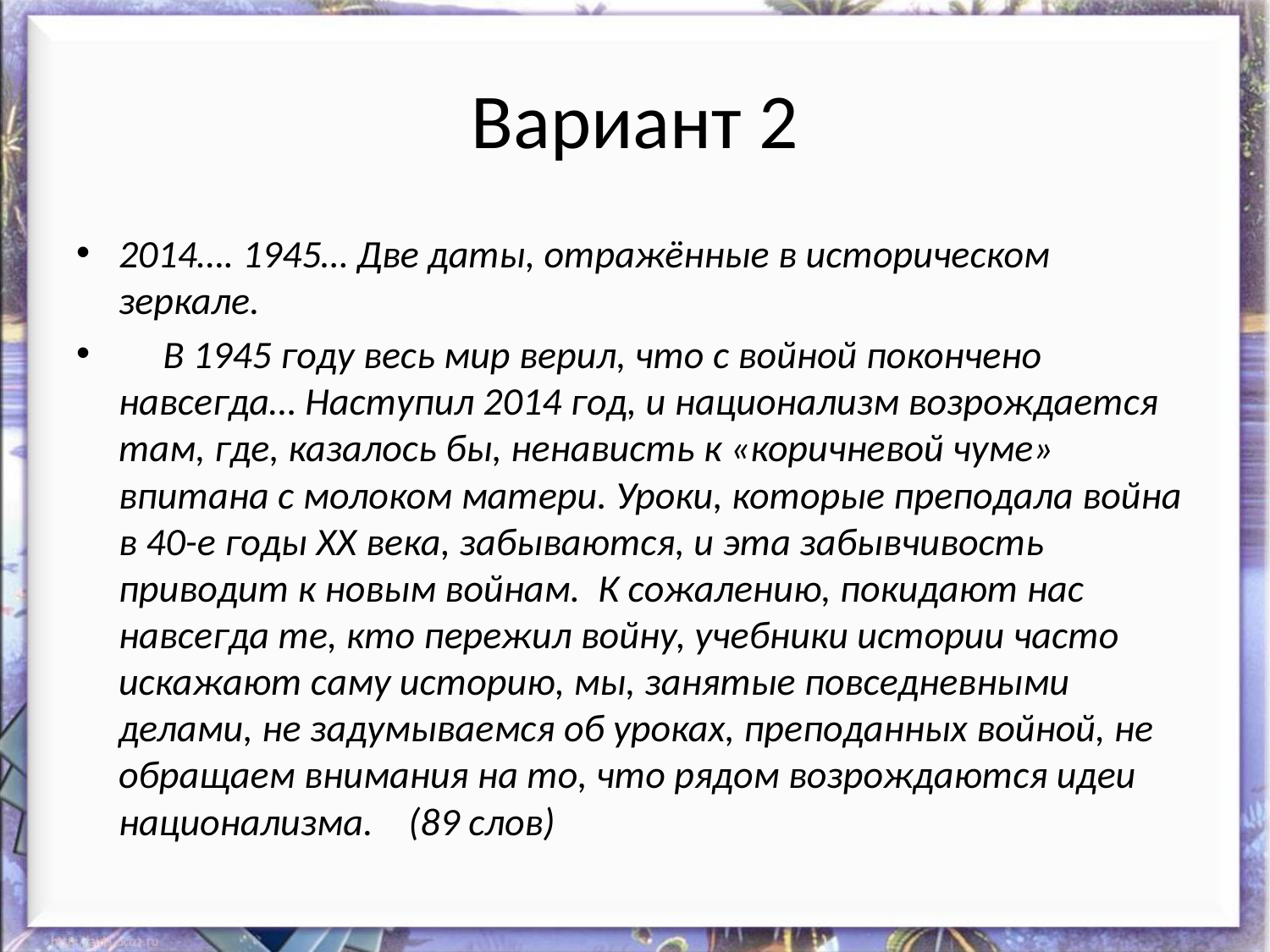

# Вариант 2
2014…. 1945… Две даты, отражённые в историческом зеркале.
     В 1945 году весь мир верил, что с войной покончено навсегда… Наступил 2014 год, и национализм возрождается там, где, казалось бы, ненависть к «коричневой чуме» впитана с молоком матери. Уроки, которые преподала война в 40-е годы XX века, забываются, и эта забывчивость приводит к новым войнам.  К сожалению, покидают нас навсегда те, кто пережил войну, учебники истории часто искажают саму историю, мы, занятые повседневными делами, не задумываемся об уроках, преподанных войной, не обращаем внимания на то, что рядом возрождаются идеи национализма.    (89 слов)